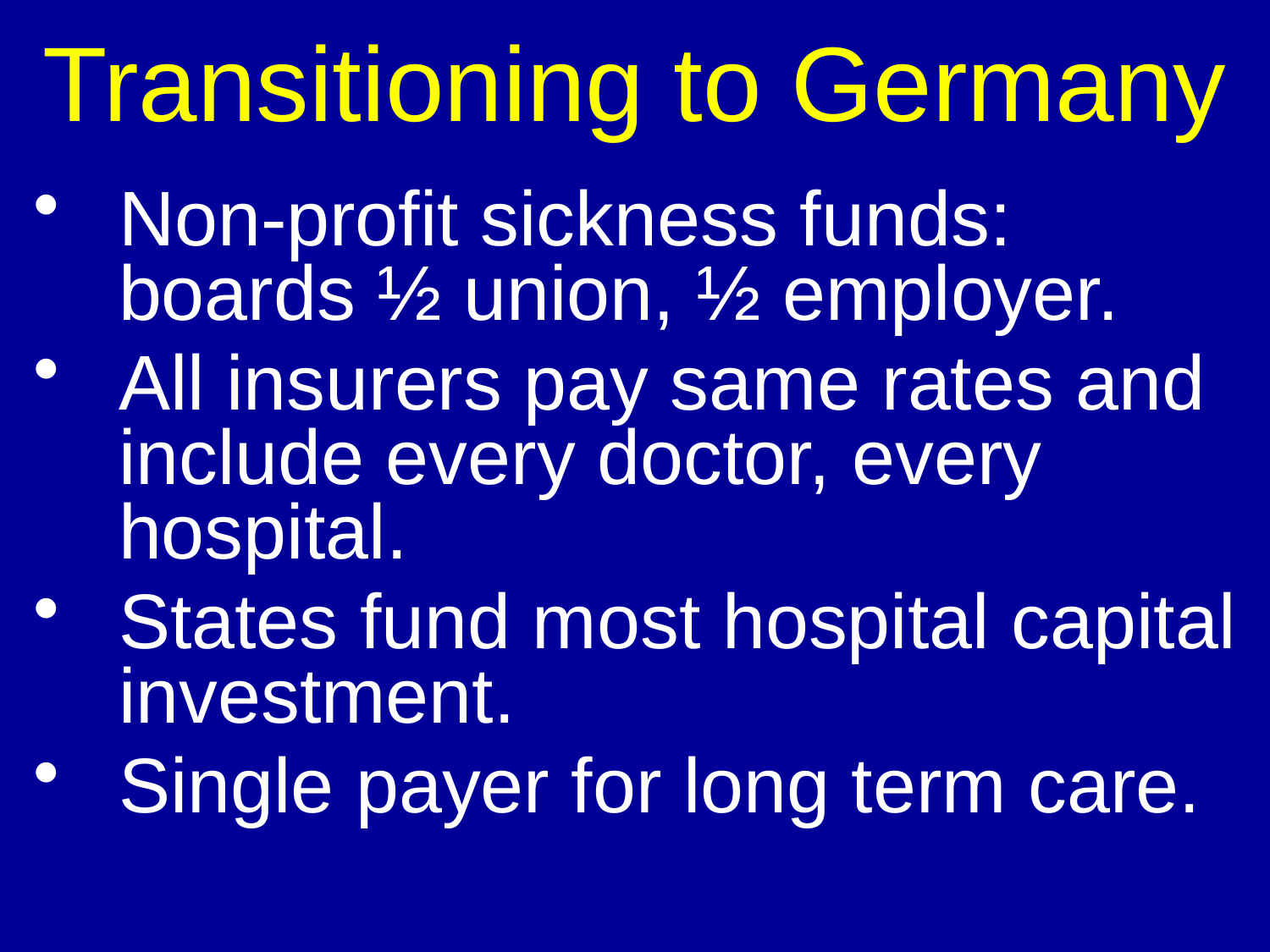

Transitioning to Germany
Non-profit sickness funds: boards ½ union, ½ employer.
All insurers pay same rates and include every doctor, every hospital.
States fund most hospital capital investment.
Single payer for long term care.